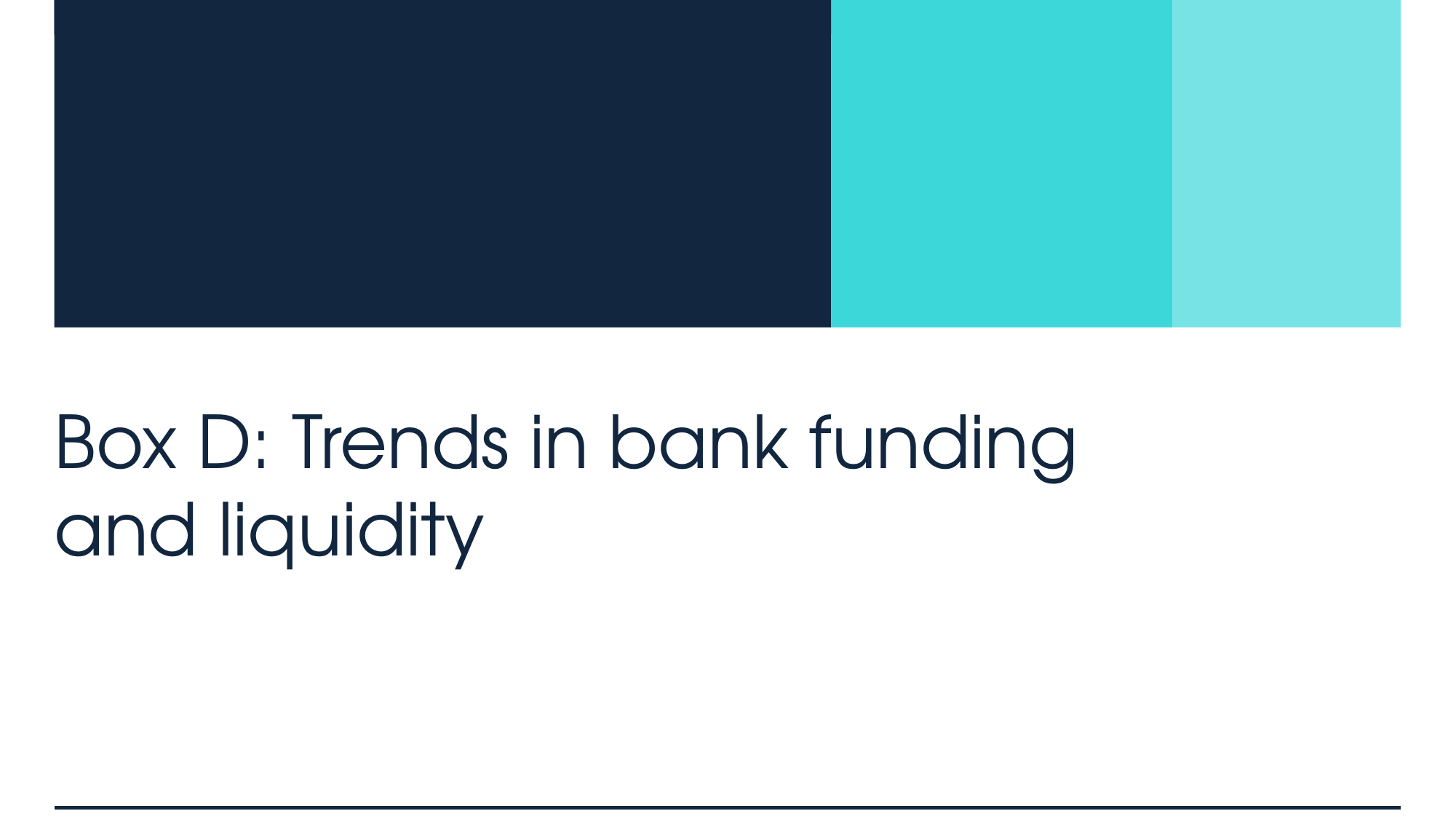

# Box D: Trends in bank funding and liquidity